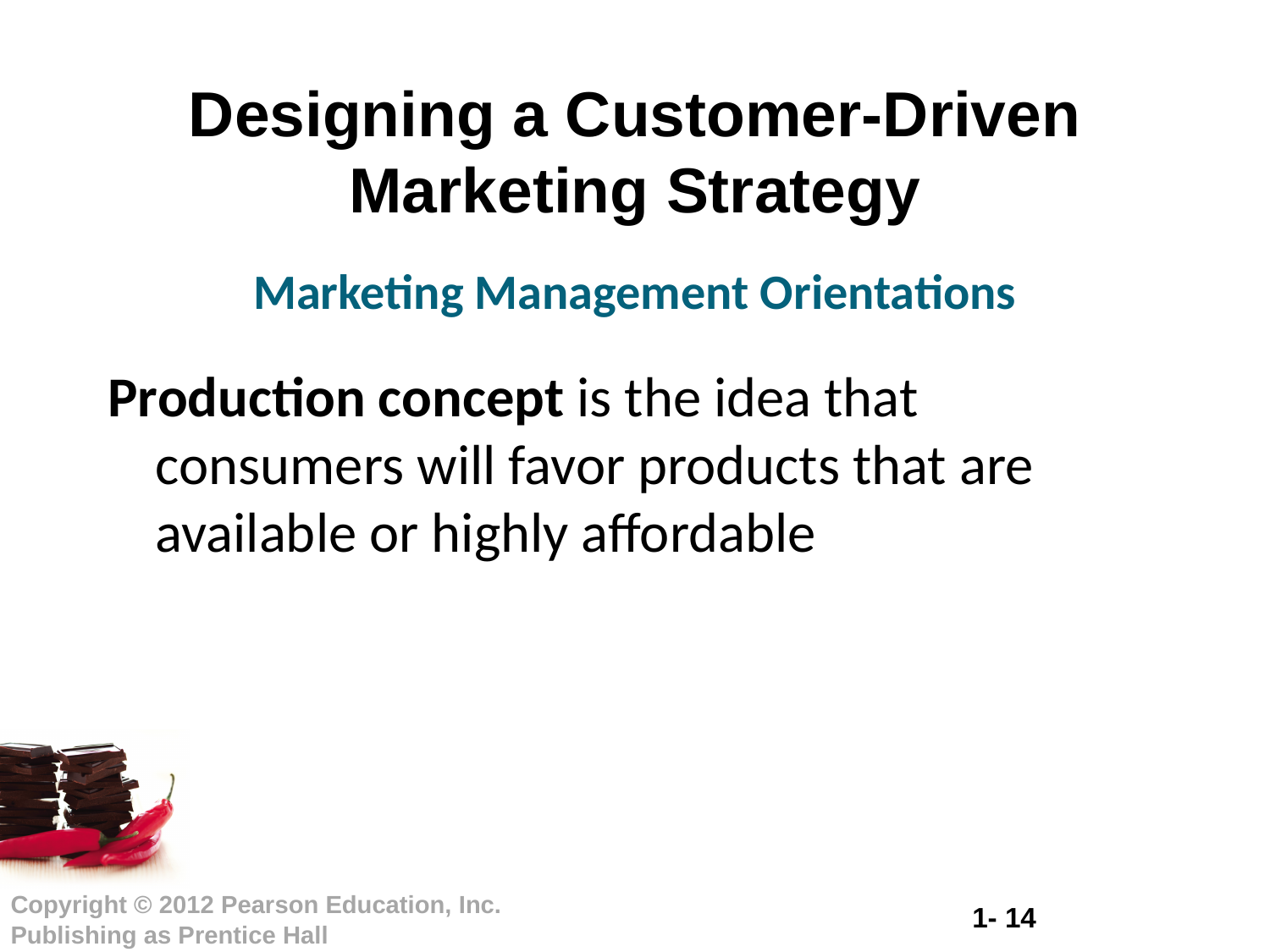

# Designing a Customer-Driven Marketing Strategy
Marketing Management Orientations

Production concept is the idea that consumers will favor products that are available or highly affordable